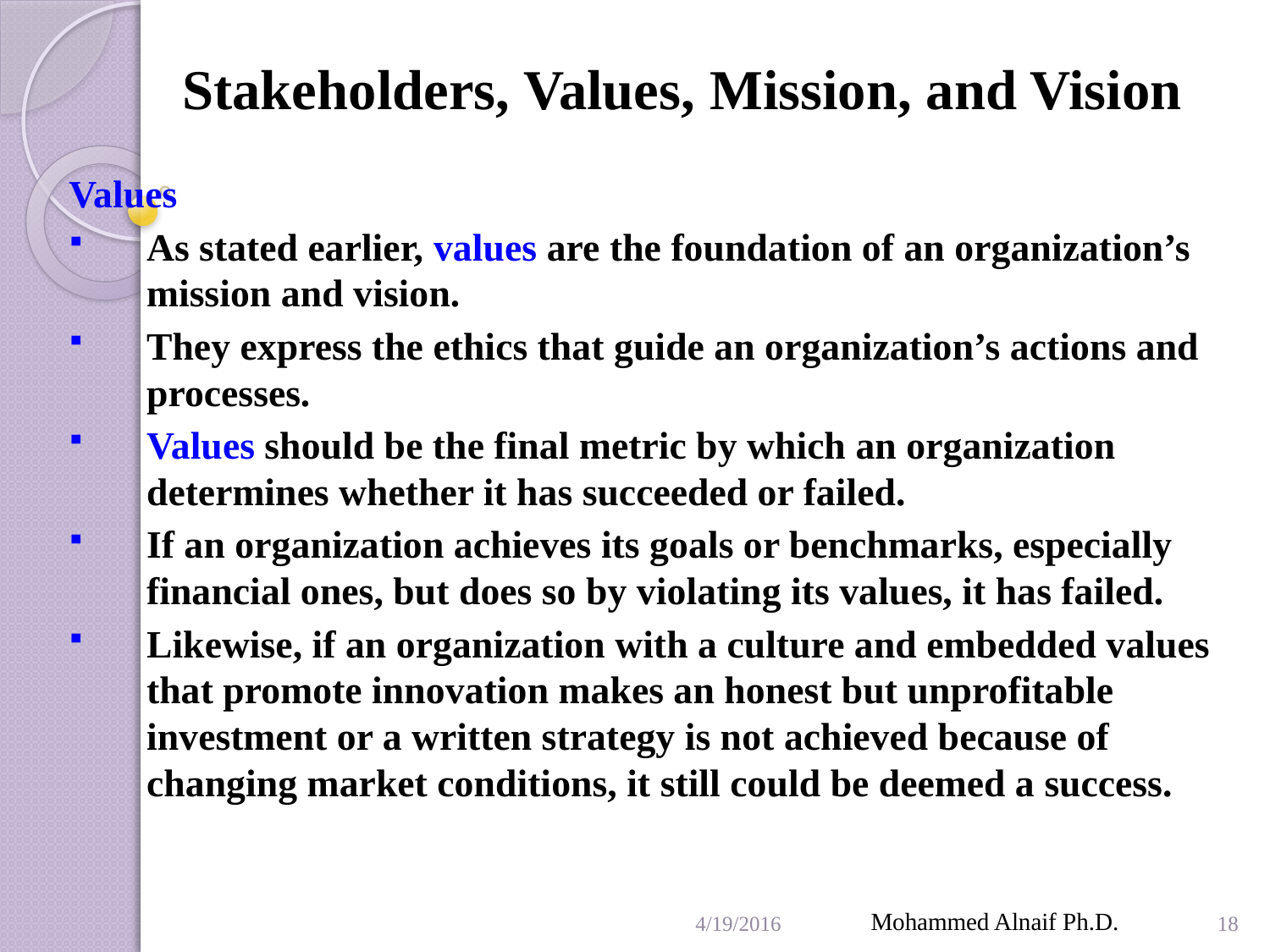

# Stakeholders, Values, Mission, and Vision
Values
As stated earlier, values are the foundation of an organization’s mission and vision.
They express the ethics that guide an organization’s actions and processes.
Values should be the final metric by which an organization determines whether it has succeeded or failed.
If an organization achieves its goals or benchmarks, especially financial ones, but does so by violating its values, it has failed.
Likewise, if an organization with a culture and embedded values that promote innovation makes an honest but unprofitable investment or a written strategy is not achieved because of changing market conditions, it still could be deemed a success.
4/19/2016
Mohammed Alnaif Ph.D.
18